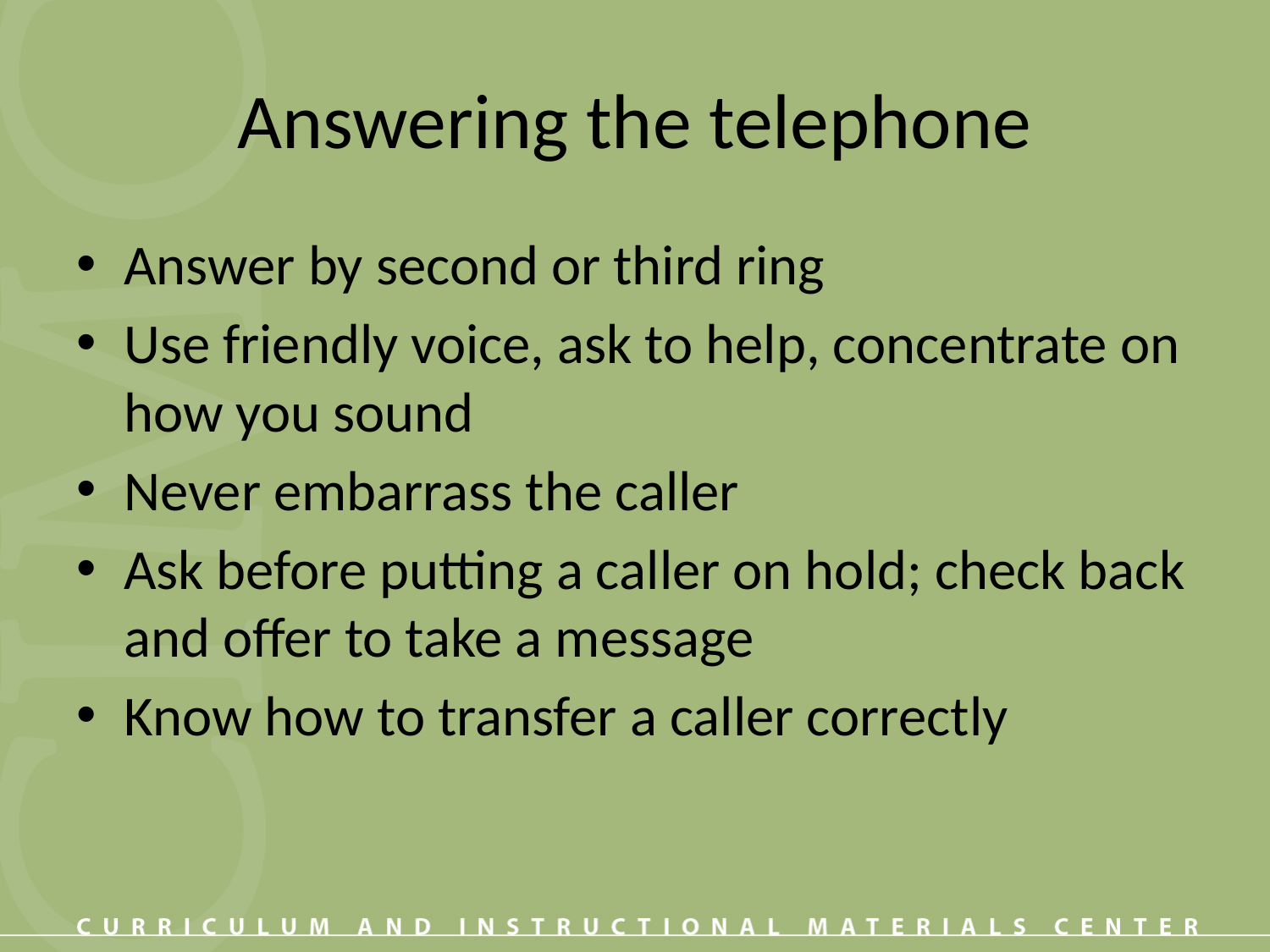

# Answering the telephone
Answer by second or third ring
Use friendly voice, ask to help, concentrate on how you sound
Never embarrass the caller
Ask before putting a caller on hold; check back and offer to take a message
Know how to transfer a caller correctly